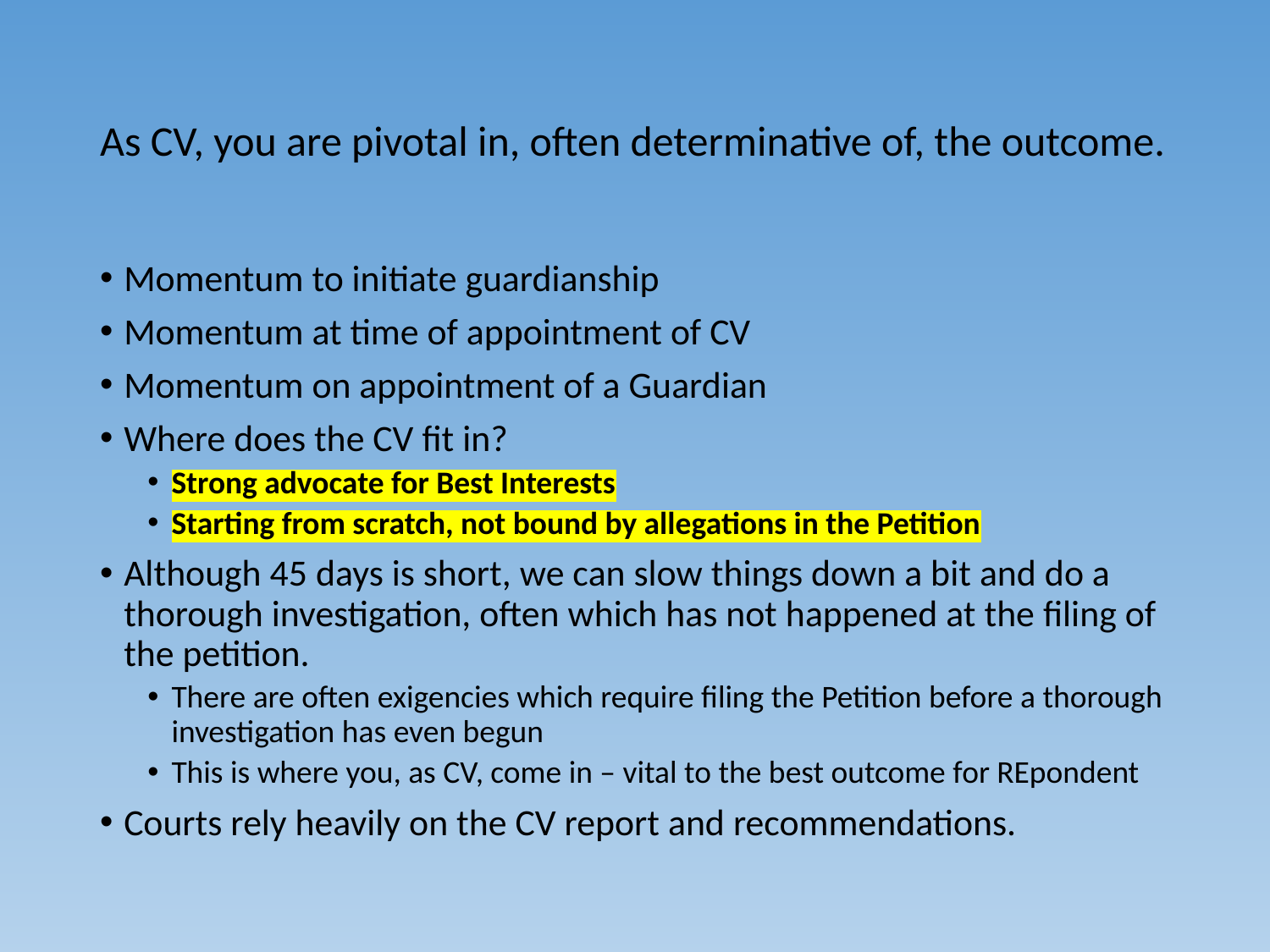

# As CV, you are pivotal in, often determinative of, the outcome.
Momentum to initiate guardianship
Momentum at time of appointment of CV
Momentum on appointment of a Guardian
Where does the CV fit in?
Strong advocate for Best Interests
Starting from scratch, not bound by allegations in the Petition
Although 45 days is short, we can slow things down a bit and do a thorough investigation, often which has not happened at the filing of the petition.
There are often exigencies which require filing the Petition before a thorough investigation has even begun
This is where you, as CV, come in – vital to the best outcome for REpondent
Courts rely heavily on the CV report and recommendations.